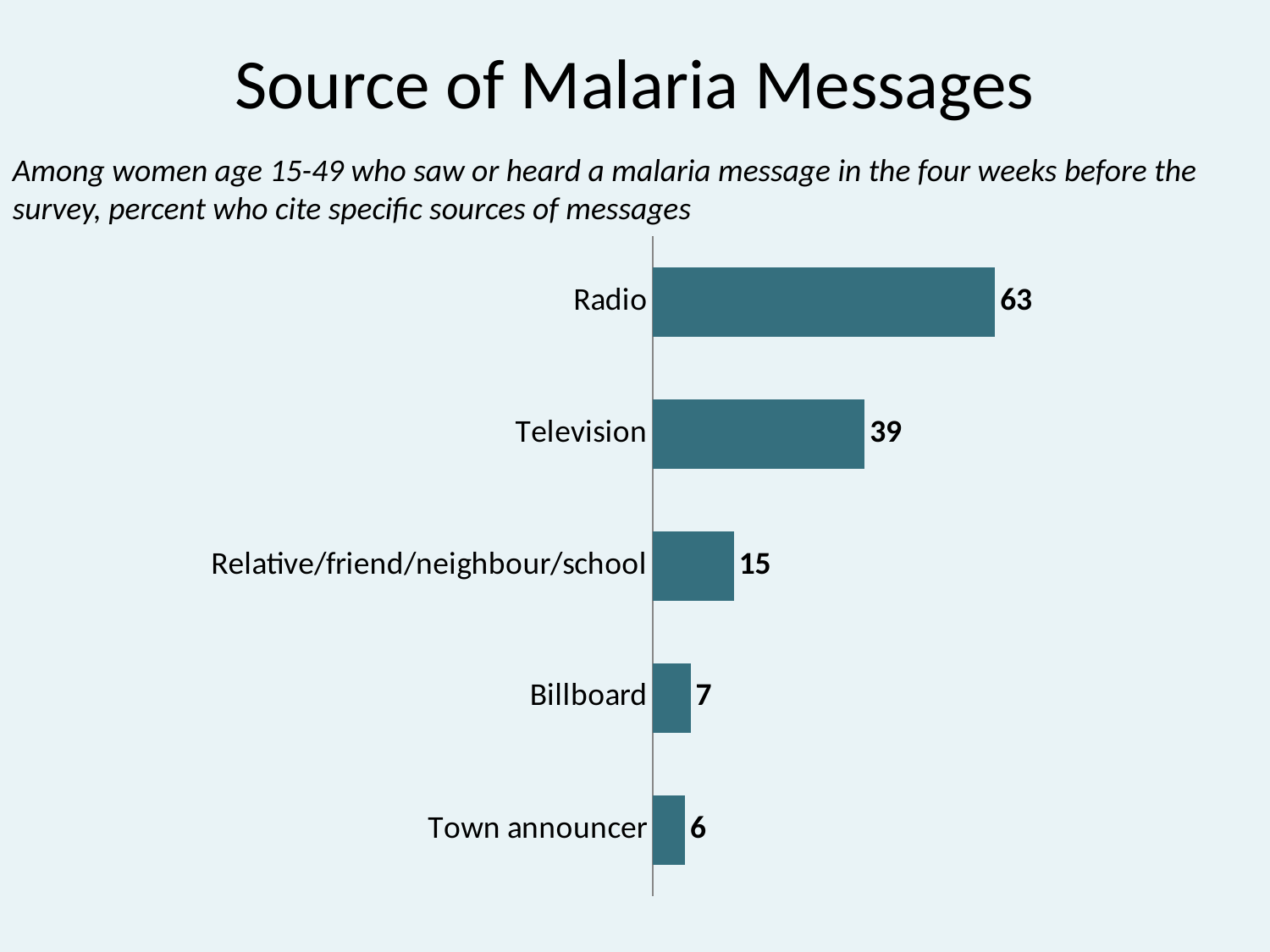

# Source of Malaria Messages
Among women age 15-49 who saw or heard a malaria message in the four weeks before the survey, percent who cite specific sources of messages

### Chart

| Category | Series 1 |
|---|---|
| Town announcer | 6.0 |
| Billboard | 7.0 |
| Relative/friend/neighbour/school | 15.0 |
| Television | 39.0 |
| Radio | 63.0 |